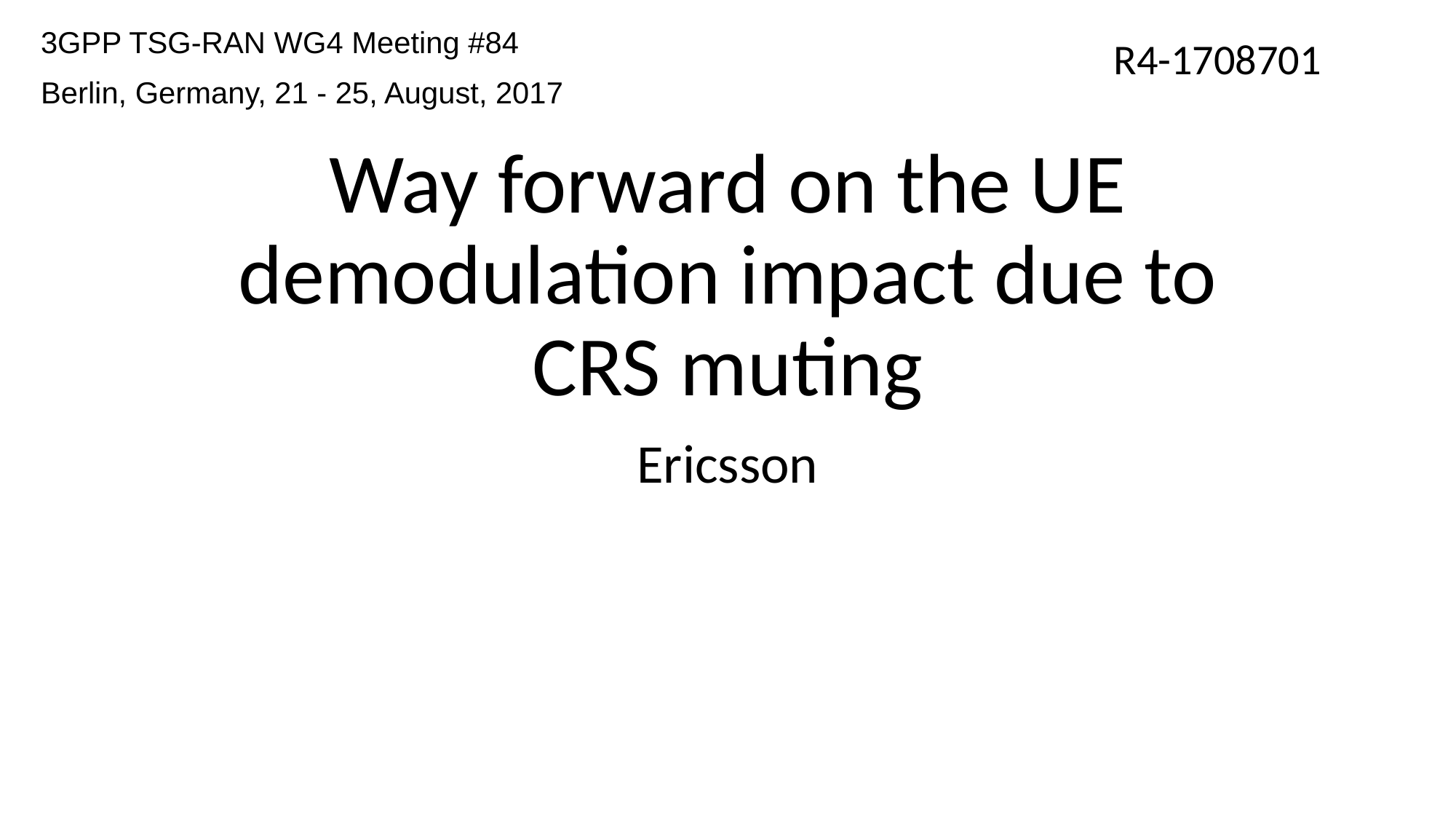

3GPP TSG-RAN WG4 Meeting #84
Berlin, Germany, 21 - 25, August, 2017
R4-1708701
# Way forward on the UE demodulation impact due to CRS muting
Ericsson